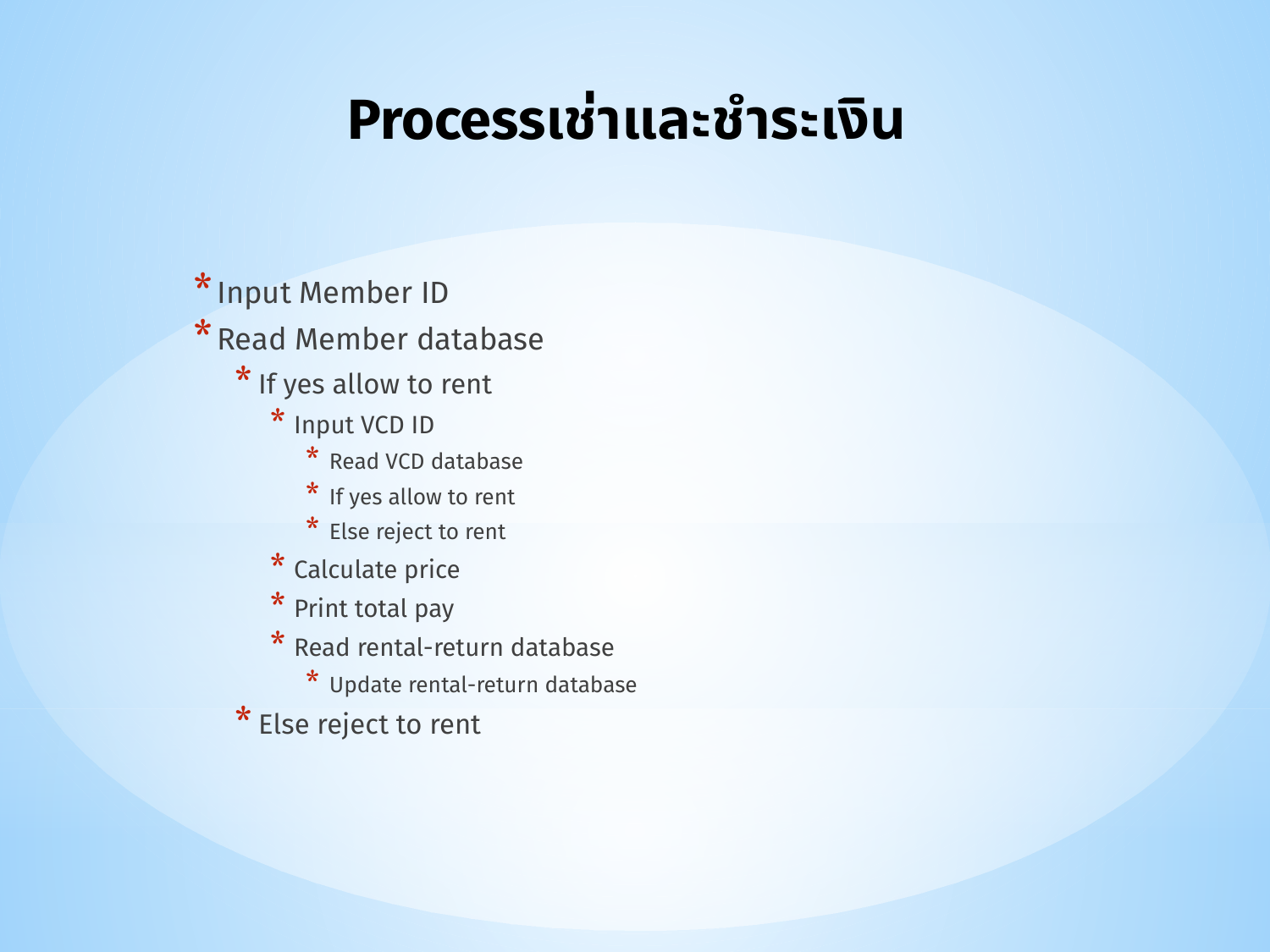

# Processเช่าและชำระเงิน
Input Member ID
Read Member database
If yes allow to rent
Input VCD ID
Read VCD database
If yes allow to rent
Else reject to rent
Calculate price
Print total pay
Read rental-return database
Update rental-return database
Else reject to rent